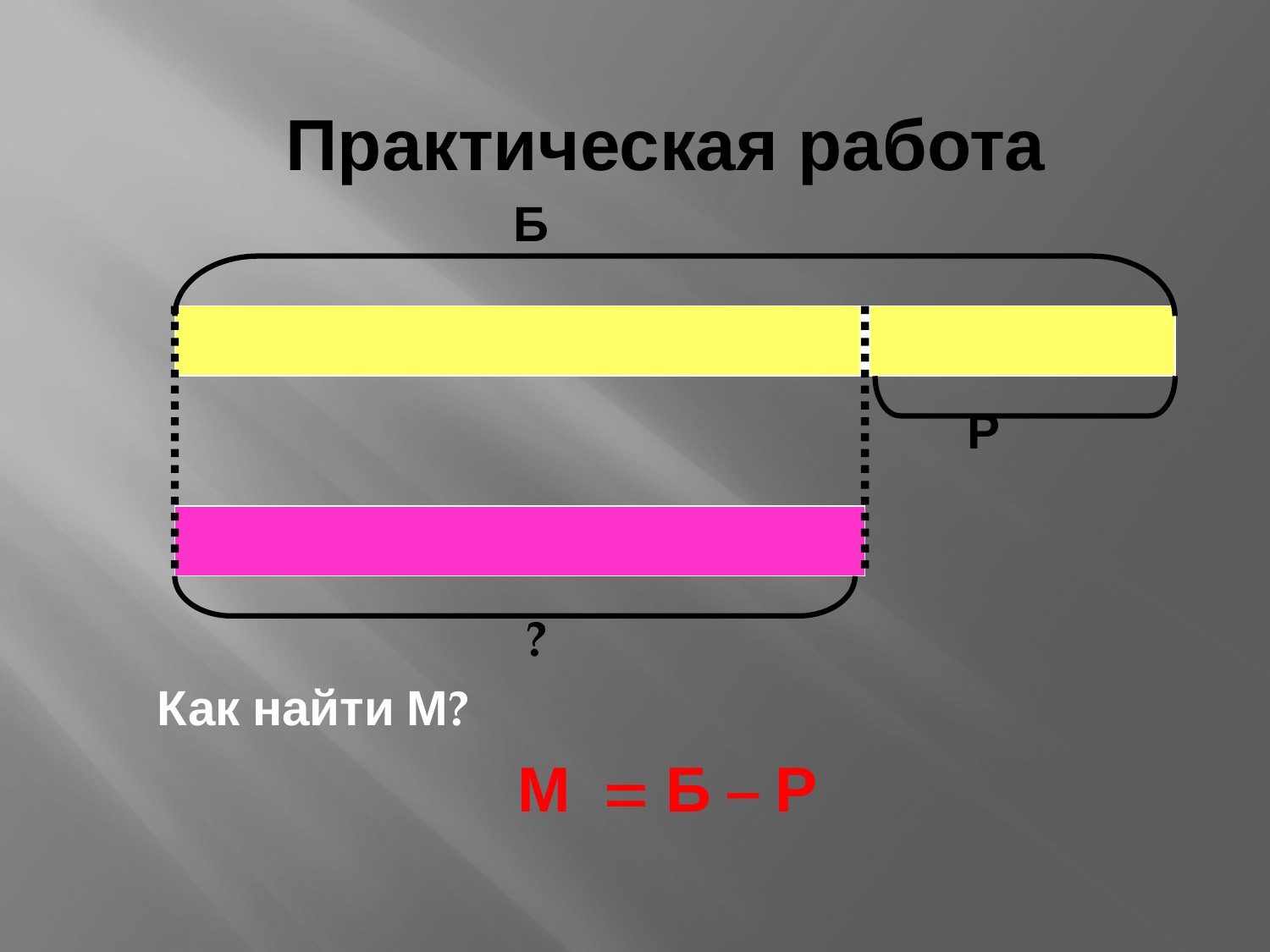

# Практическая работа
                             Б

                                                                  Р

                              ?
Как найти М?
М  = Б – Р